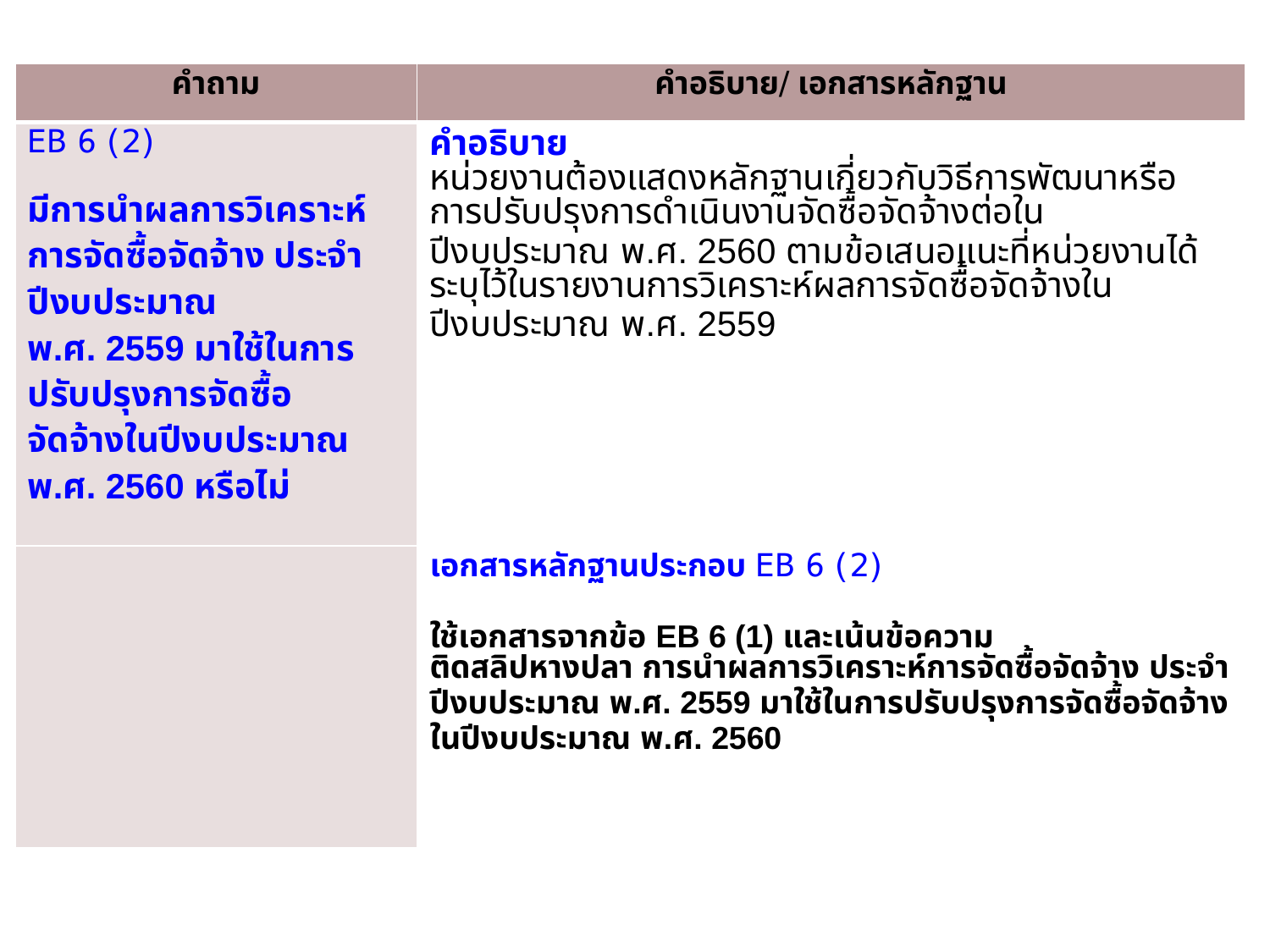

| คำถาม | คำอธิบาย/เอกสารหลักฐาน |
| --- | --- |
| EB 6 (2) มีการนำผลการวิเคราะห์การจัดซื้อจัดจ้าง ประจำปีงบประมาณ พ.ศ. 2559 มาใช้ในการปรับปรุงการจัดซื้อ จัดจ้างในปีงบประมาณ พ.ศ. 2560 หรือไม่ | คำอธิบาย หน่วยงานต้องแสดงหลักฐานเกี่ยวกับวิธีการพัฒนาหรือ การปรับปรุงการดำเนินงานจัดซื้อจัดจ้างต่อใน ปีงบประมาณ พ.ศ. 2560 ตามข้อเสนอแนะที่หน่วยงานได้ ระบุไว้ในรายงานการวิเคราะห์ผลการจัดซื้อจัดจ้างใน ปีงบประมาณ พ.ศ. 2559 |
|  | เอกสารหลักฐานประกอบ EB 6 (2) ใช้เอกสารจากข้อ EB 6 (1) และเน้นข้อความ ติดสลิปหางปลา การนำผลการวิเคราะห์การจัดซื้อจัดจ้าง ประจำปีงบประมาณ พ.ศ. 2559 มาใช้ในการปรับปรุงการจัดซื้อจัดจ้างในปีงบประมาณ พ.ศ. 2560 |